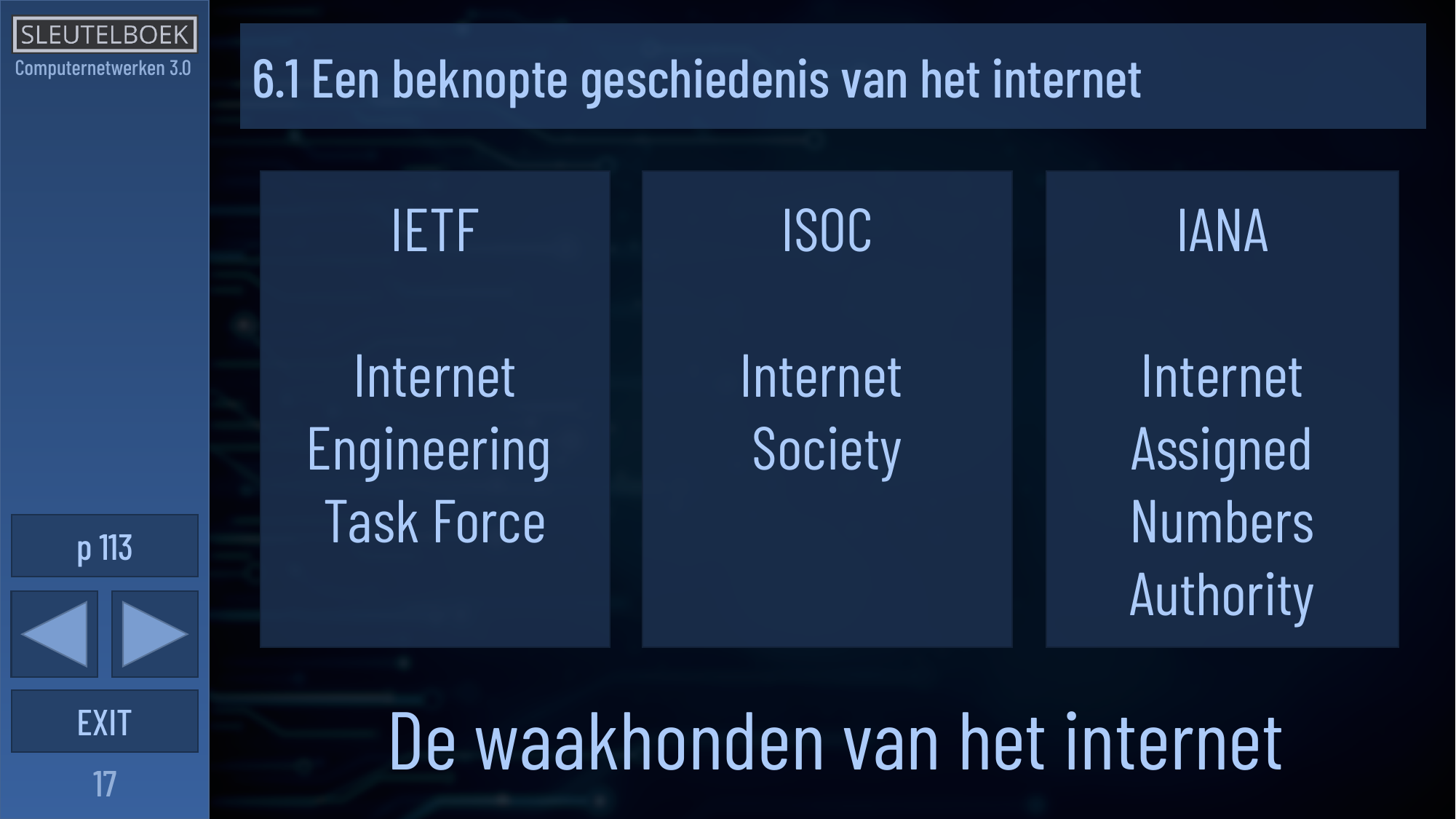

6.1 Een beknopte geschiedenis van het internet
Computernetwerken 3.0
IETF

Internet Engineering
Task Force

ISOC

Internet
Society

IANA

Internet Assigned Numbers Authority
p 113
De waakhonden van het internet
17